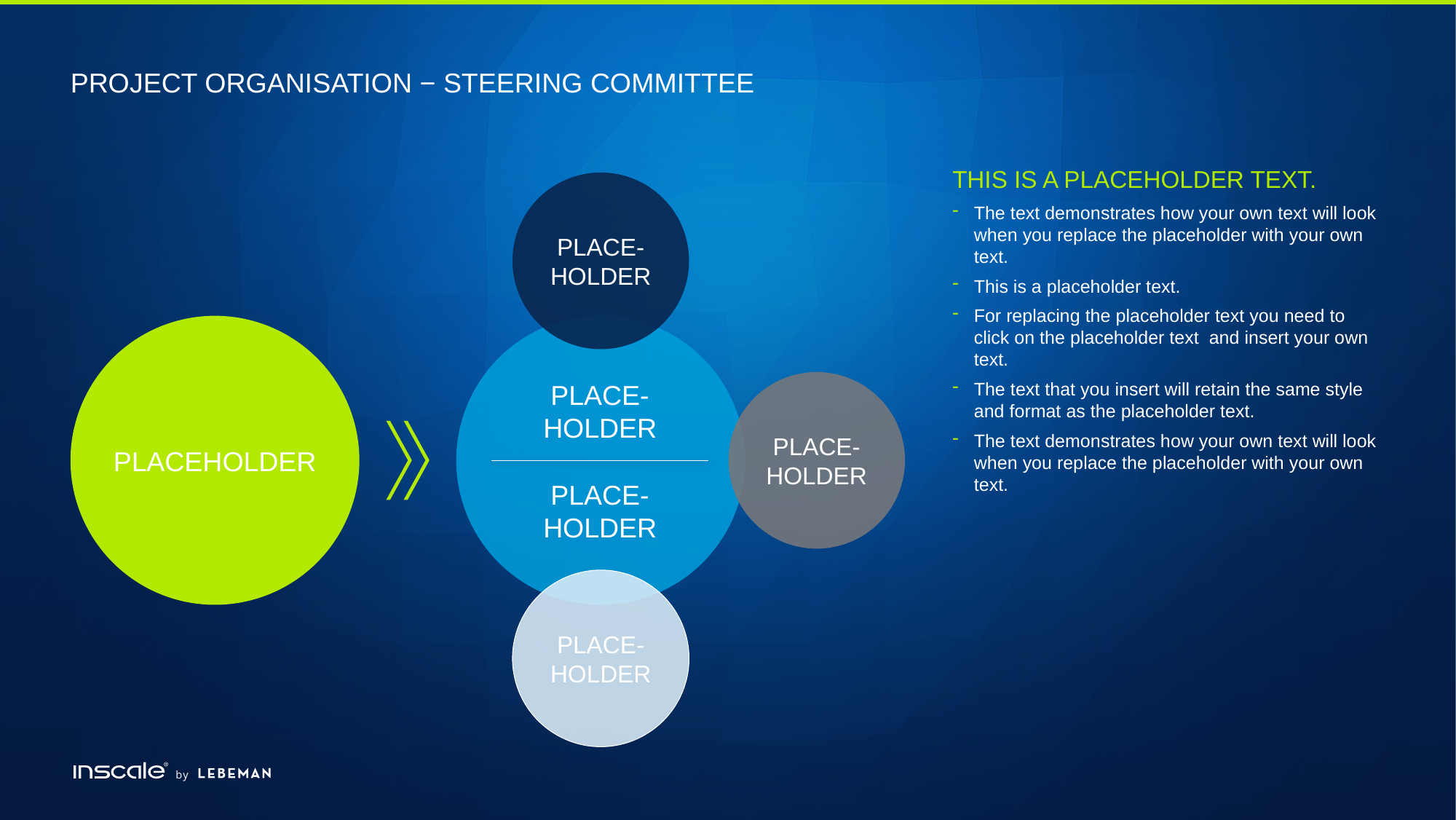

# Project Organisation − Steering Committee

THIS IS A PLACEHOLDER TEXT.
The text demonstrates how your own text will look when you replace the placeholder with your own text.
This is a placeholder text.
For replacing the placeholder text you need to click on the placeholder text  and insert your own text.
The text that you insert will retain the same style and format as the placeholder text.
The text demonstrates how your own text will look when you replace the placeholder with your own text.
PLACE-HOLDER
PLACEHOLDER

PLACE-
HOLDER
PLACE-HOLDER

PLACE-
HOLDER
PLACE-HOLDER